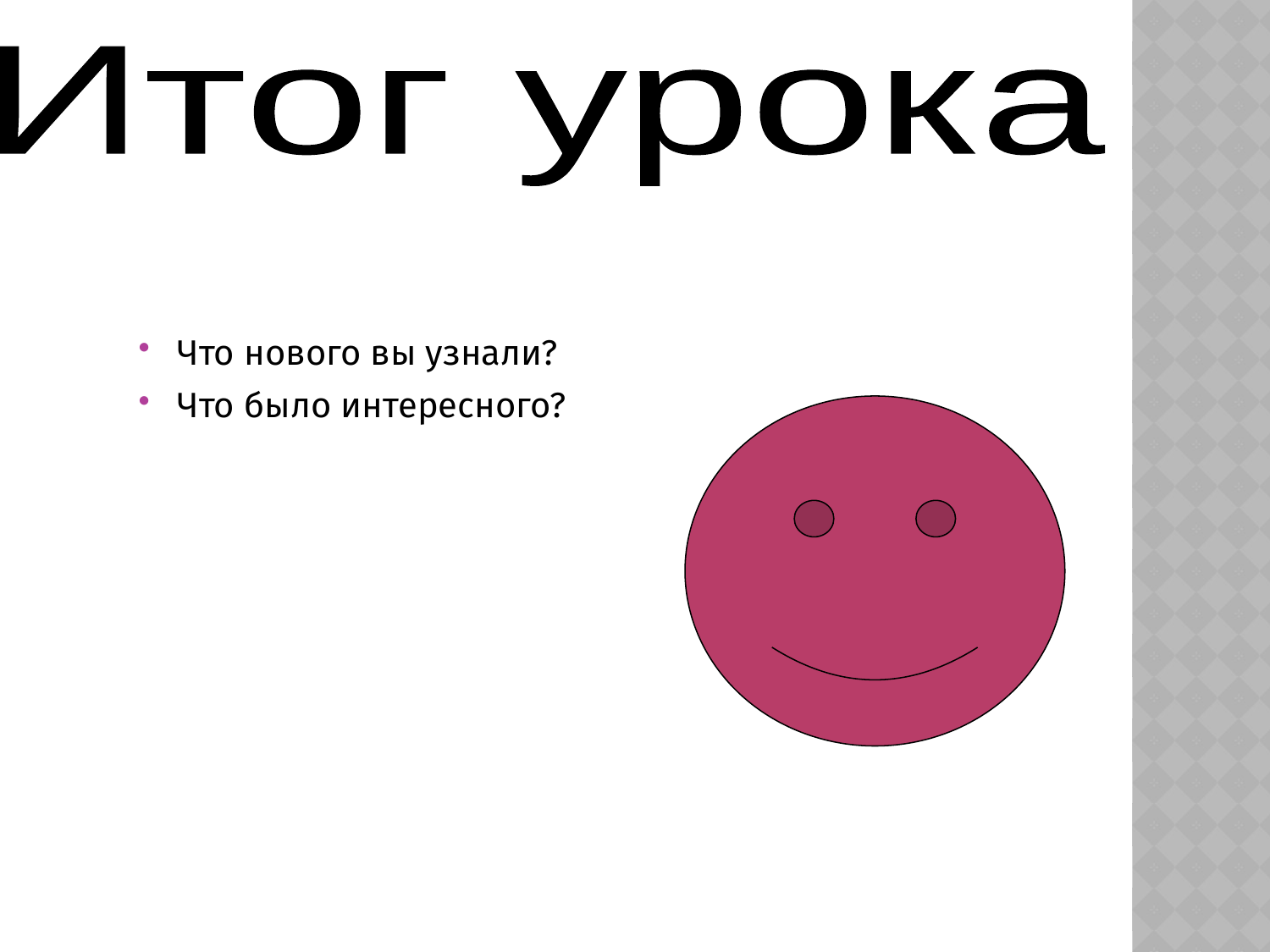

Итог урока
Что нового вы узнали?
Что было интересного?